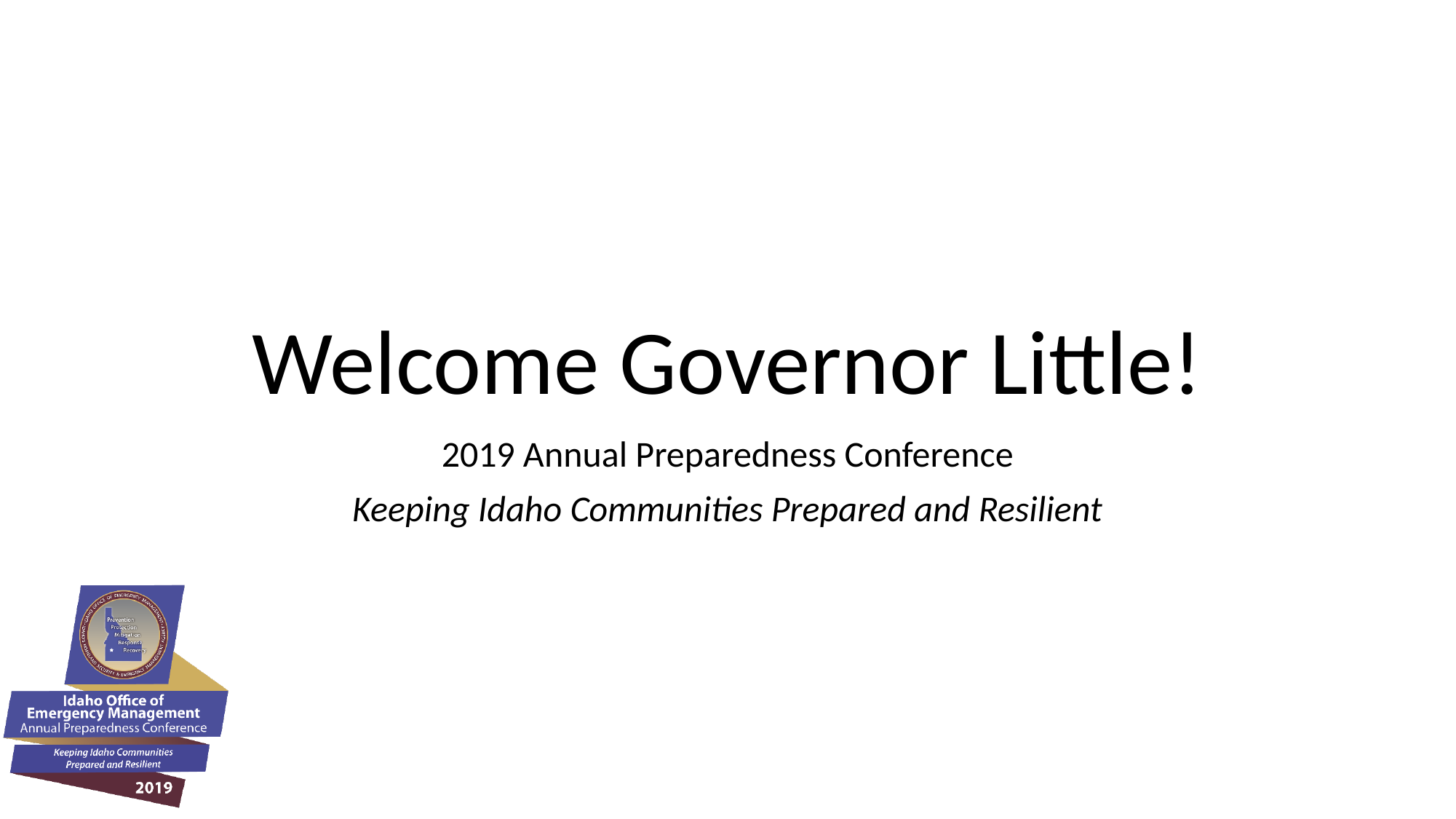

# Welcome Governor Little!
2019 Annual Preparedness Conference
Keeping Idaho Communities Prepared and Resilient